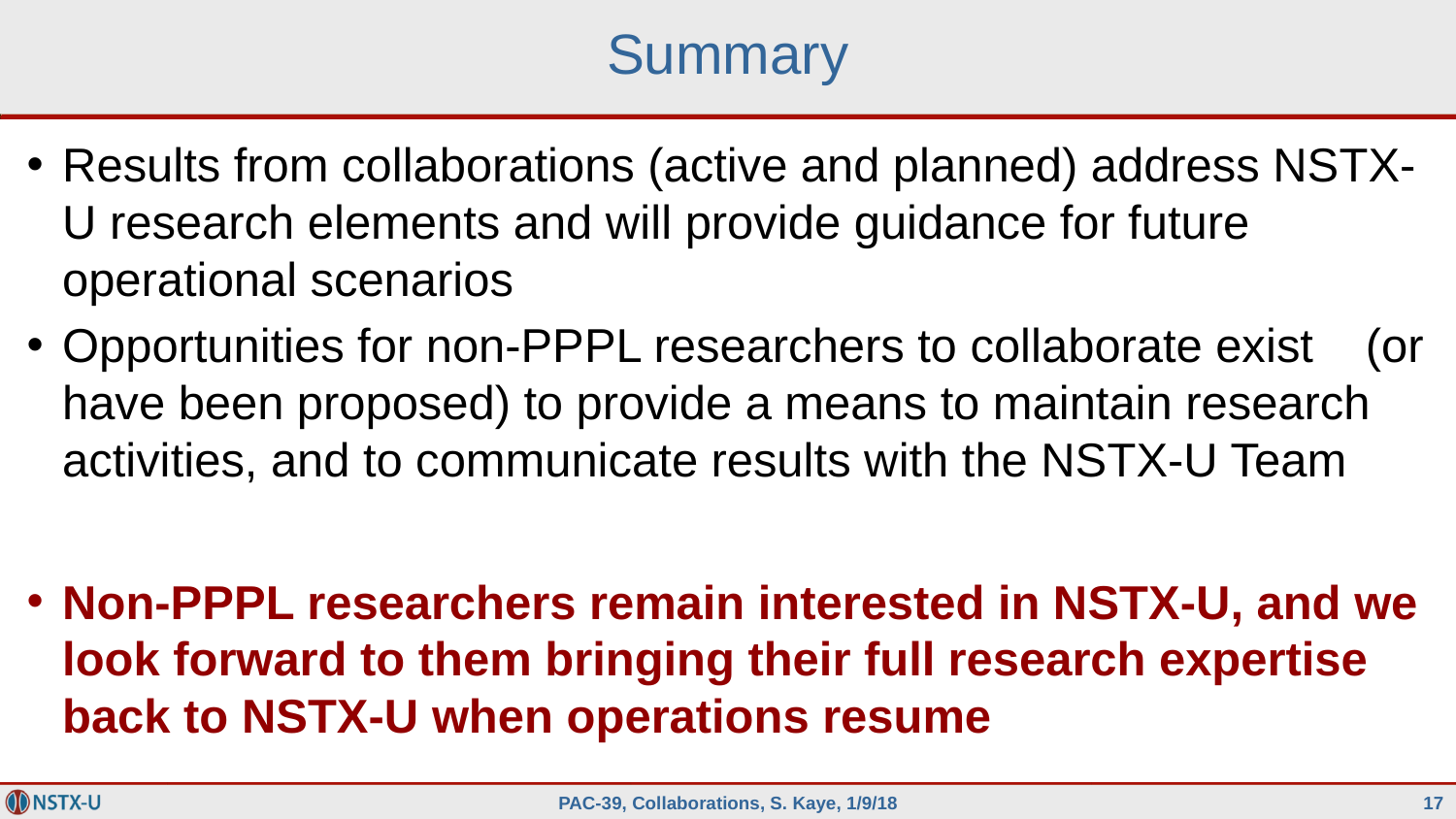

# Summary
Results from collaborations (active and planned) address NSTX-U research elements and will provide guidance for future operational scenarios
Opportunities for non-PPPL researchers to collaborate exist    (or have been proposed) to provide a means to maintain research activities, and to communicate results with the NSTX-U Team

Non-PPPL researchers remain interested in NSTX-U, and we look forward to them bringing their full research expertise back to NSTX-U when operations resume